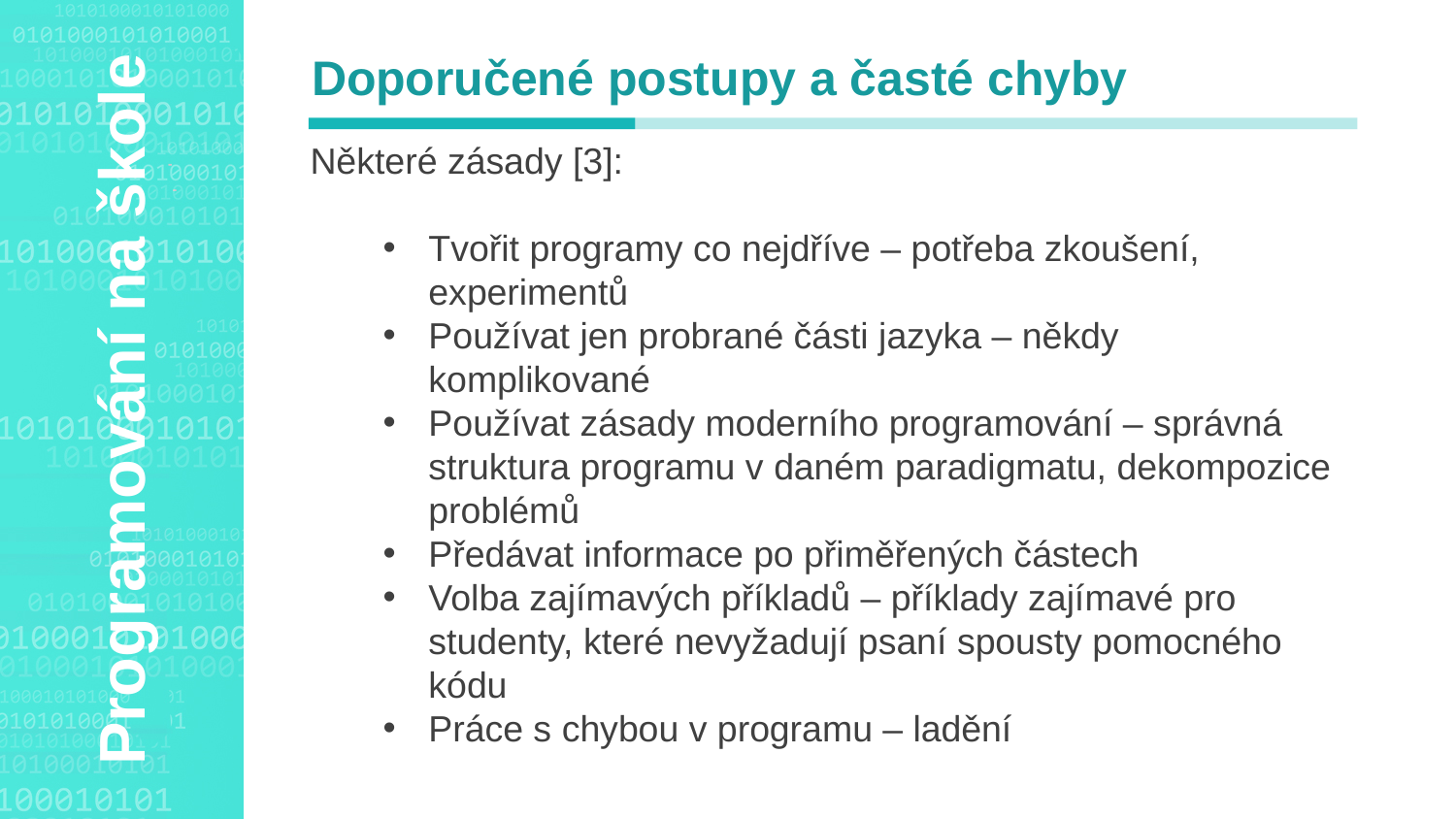

Doporučené postupy a časté chyby
Některé zásady [3]:

Tvořit programy co nejdříve – potřeba zkoušení, experimentů
Používat jen probrané části jazyka – někdy komplikované
Používat zásady moderního programování – správná struktura programu v daném paradigmatu, dekompozice problémů
Předávat informace po přiměřených částech
Volba zajímavých příkladů – příklady zajímavé pro studenty, které nevyžadují psaní spousty pomocného kódu
Práce s chybou v programu – ladění

Agenda Style

Programování na škole